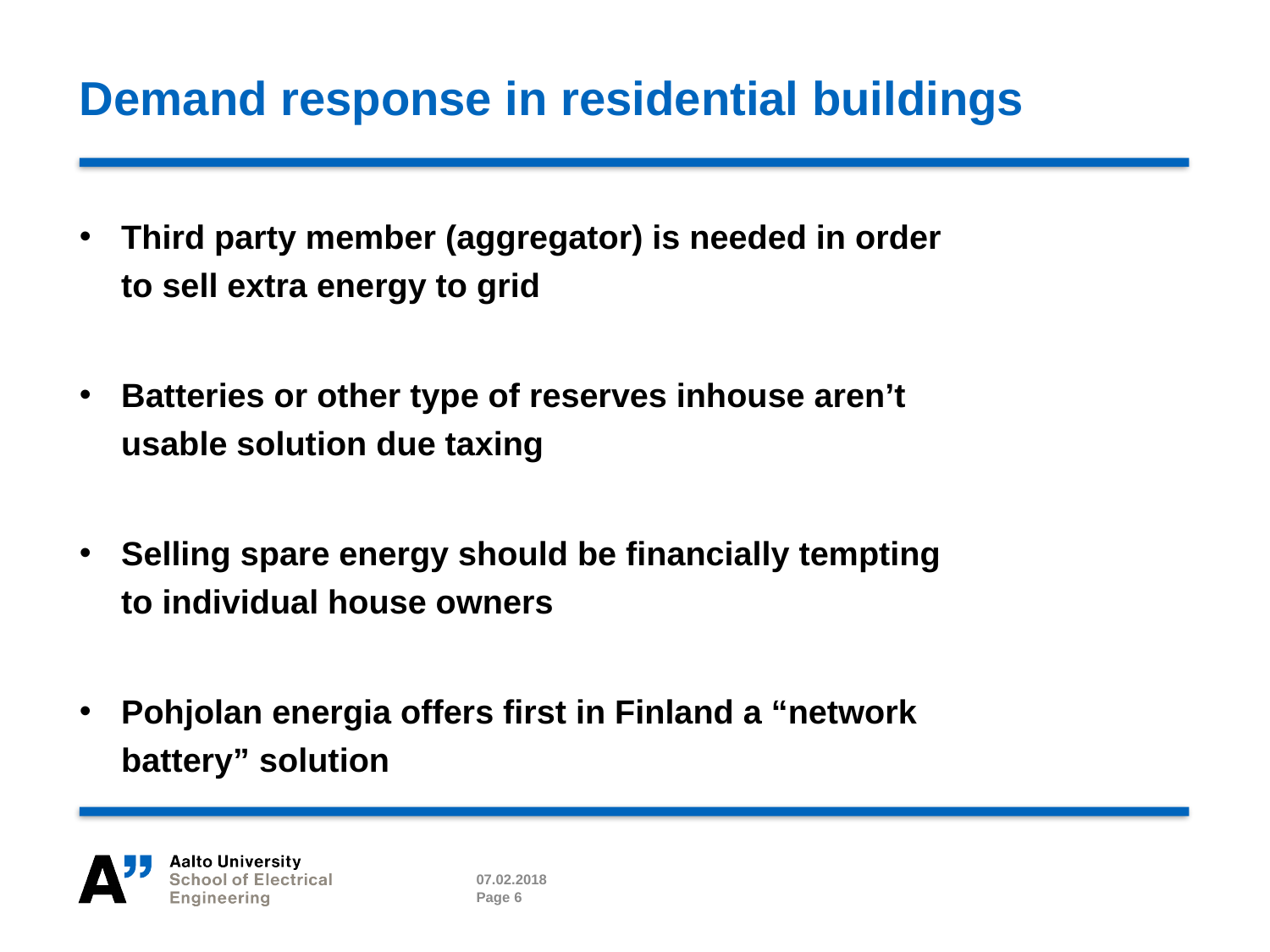

# Demand response in residential buildings
Third party member (aggregator) is needed in order to sell extra energy to grid

Batteries or other type of reserves inhouse aren’t usable solution due taxing

Selling spare energy should be financially tempting to individual house owners

Pohjolan energia offers first in Finland a “network battery” solution

07.02.2018
Page 6